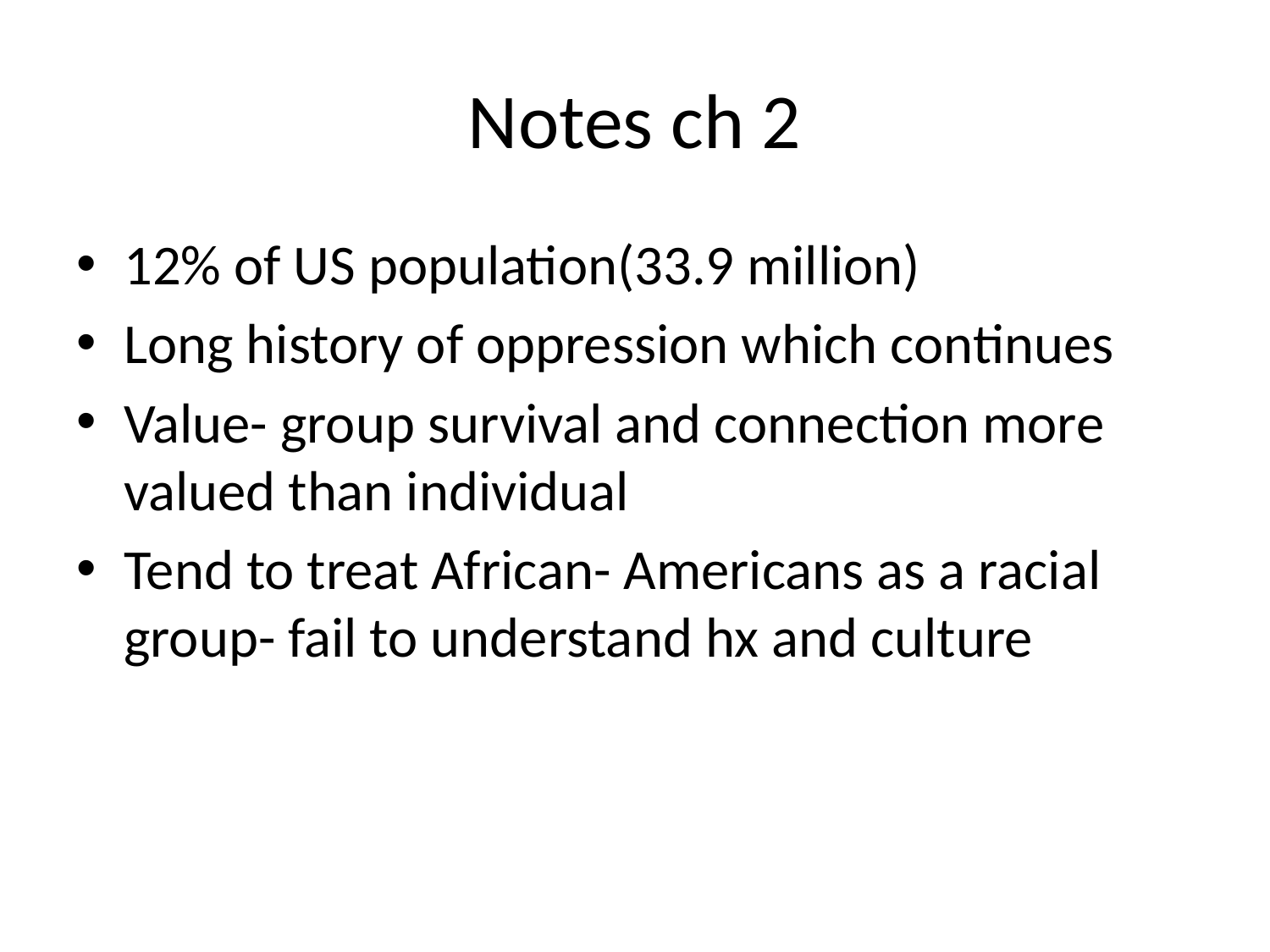

# Notes ch 2
12% of US population(33.9 million)
Long history of oppression which continues
Value- group survival and connection more valued than individual
Tend to treat African- Americans as a racial group- fail to understand hx and culture